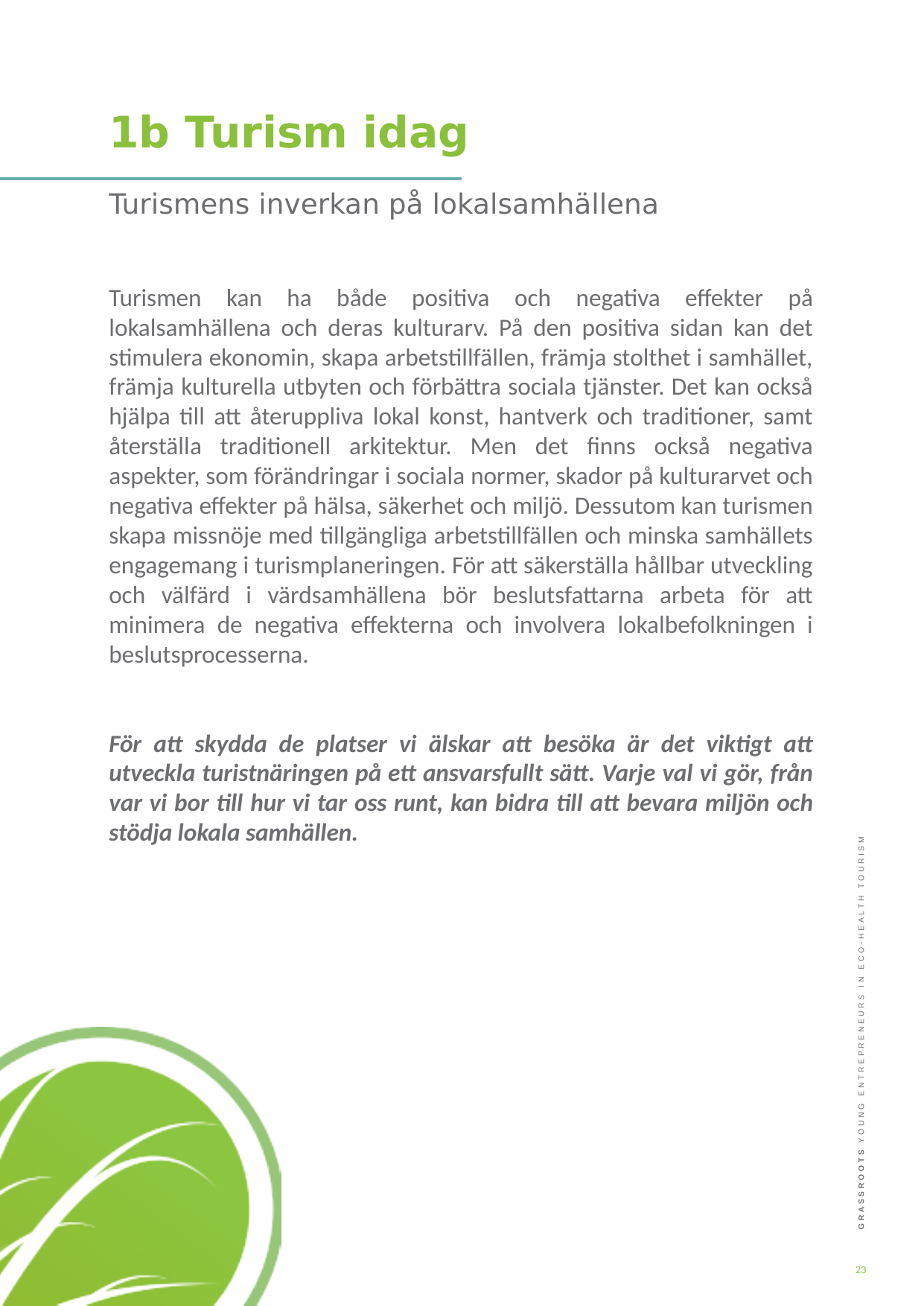

1b Turism idag
Turismens inverkan på lokalsamhällena
Turismen kan ha både positiva och negativa effekter på lokalsamhällena och deras kulturarv. På den positiva sidan kan det stimulera ekonomin, skapa arbetstillfällen, främja stolthet i samhället, främja kulturella utbyten och förbättra sociala tjänster. Det kan också hjälpa till att återuppliva lokal konst, hantverk och traditioner, samt återställa traditionell arkitektur. Men det finns också negativa aspekter, som förändringar i sociala normer, skador på kulturarvet och negativa effekter på hälsa, säkerhet och miljö. Dessutom kan turismen skapa missnöje med tillgängliga arbetstillfällen och minska samhällets engagemang i turismplaneringen. För att säkerställa hållbar utveckling och välfärd i värdsamhällena bör beslutsfattarna arbeta för att minimera de negativa effekterna och involvera lokalbefolkningen i beslutsprocesserna.

För att skydda de platser vi älskar att besöka är det viktigt att utveckla turistnäringen på ett ansvarsfullt sätt. Varje val vi gör, från var vi bor till hur vi tar oss runt, kan bidra till att bevara miljön och stödja lokala samhällen.

23